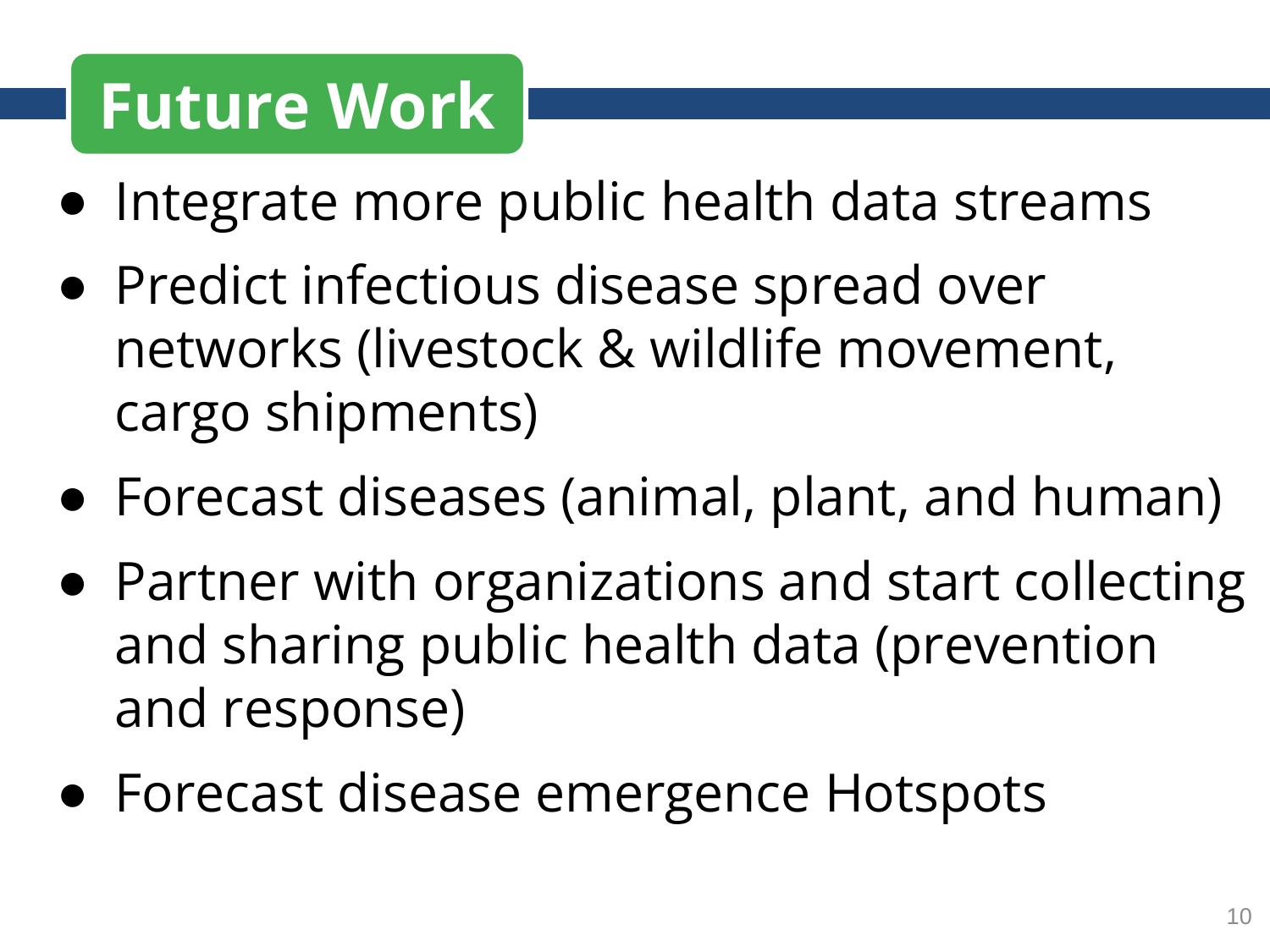

# Future Work

Integrate more public health data streams

Predict infectious disease spread over networks (livestock & wildlife movement, cargo shipments)

Forecast diseases (animal, plant, and human)

Partner with organizations and start collecting and sharing public health data (prevention and response)

Forecast disease emergence Hotspots
10